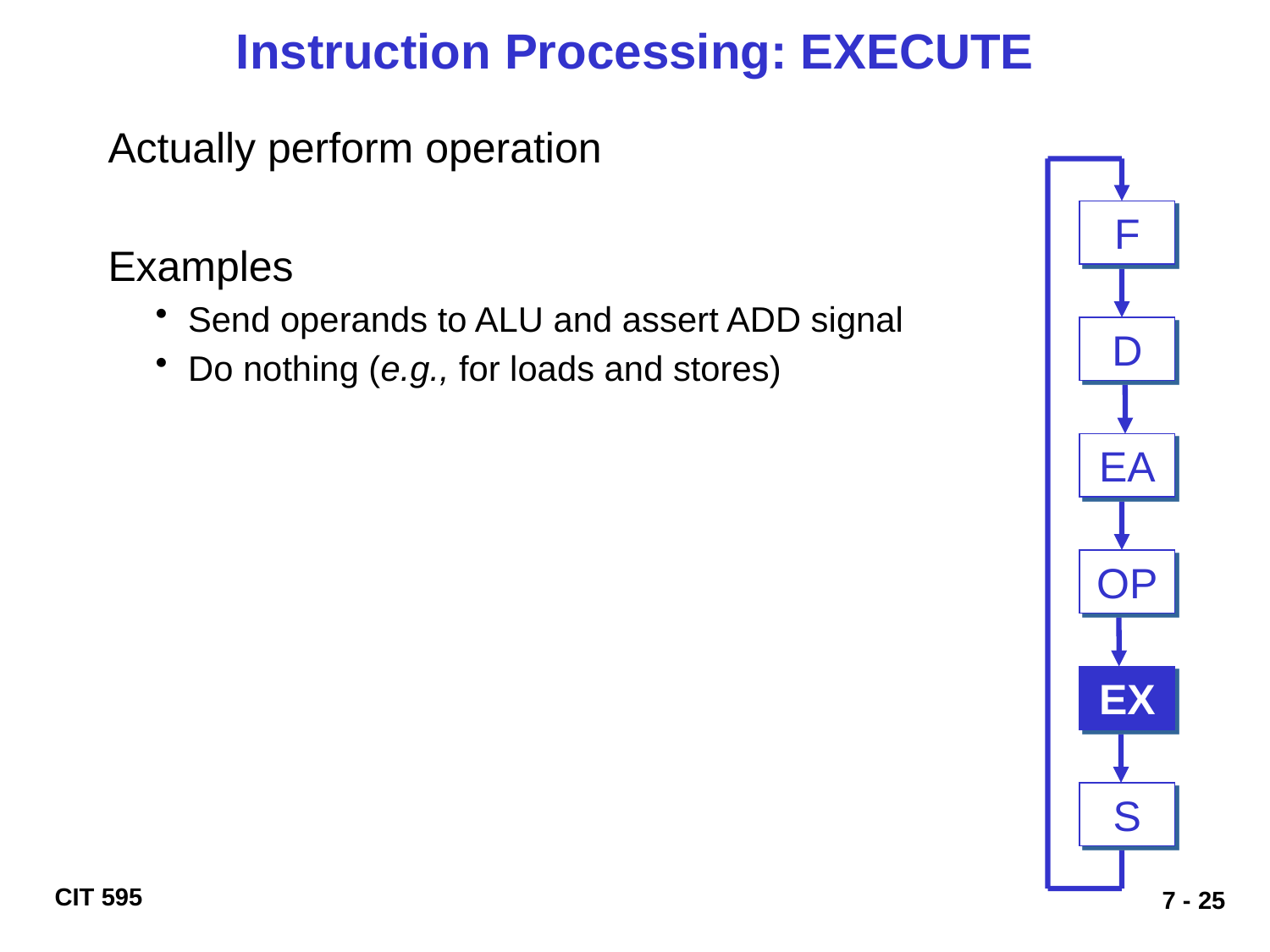

# Instruction Processing: EXECUTE
Actually perform operation

Examples
Send operands to ALU and assert ADD signal
Do nothing (e.g., for loads and stores)

F

D

EA

OP

EX

S

7 - 25